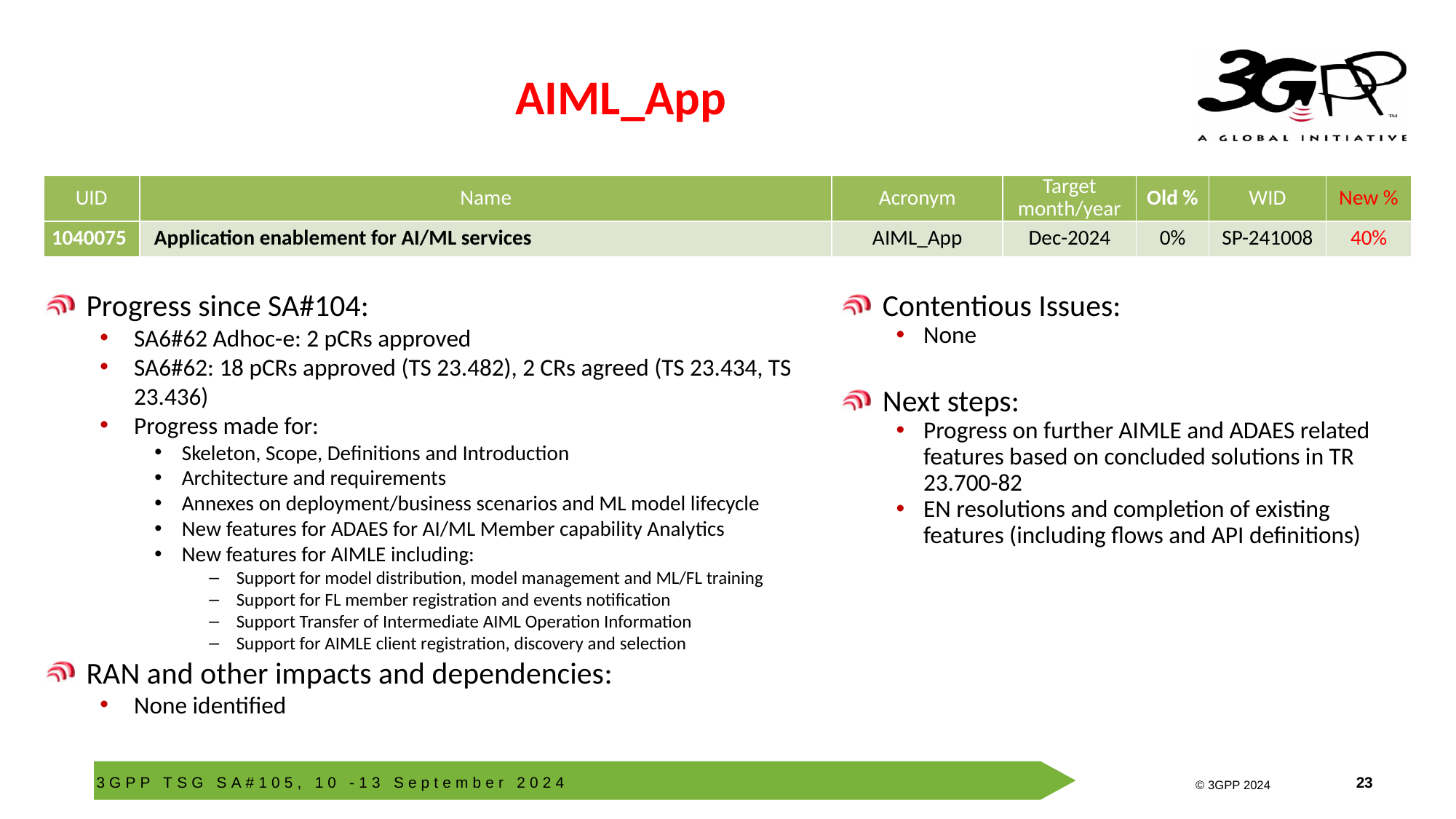

# AIML_App
| UID | Name | Acronym | Target month/year | Old % | WID | New % |
| --- | --- | --- | --- | --- | --- | --- |
| 1040075 | Application enablement for AI/ML services | AIML\_App | Dec-2024 | 0% | SP-241008 | 40% |
Progress since SA#104:
SA6#62 Adhoc-e: 2 pCRs approved
SA6#62: 18 pCRs approved (TS 23.482), 2 CRs agreed (TS 23.434, TS 23.436)
Progress made for:
Skeleton, Scope, Definitions and Introduction
Architecture and requirements
Annexes on deployment/business scenarios and ML model lifecycle
New features for ADAES for AI/ML Member capability Analytics
New features for AIMLE including:
Support for model distribution, model management and ML/FL training
Support for FL member registration and events notification
Support Transfer of Intermediate AIML Operation Information
Support for AIMLE client registration, discovery and selection
RAN and other impacts and dependencies:
None identified
Contentious Issues:
None

Next steps:
Progress on further AIMLE and ADAES related  features based on concluded solutions in TR 23.700-82
EN resolutions and completion of existing features (including flows and API definitions)